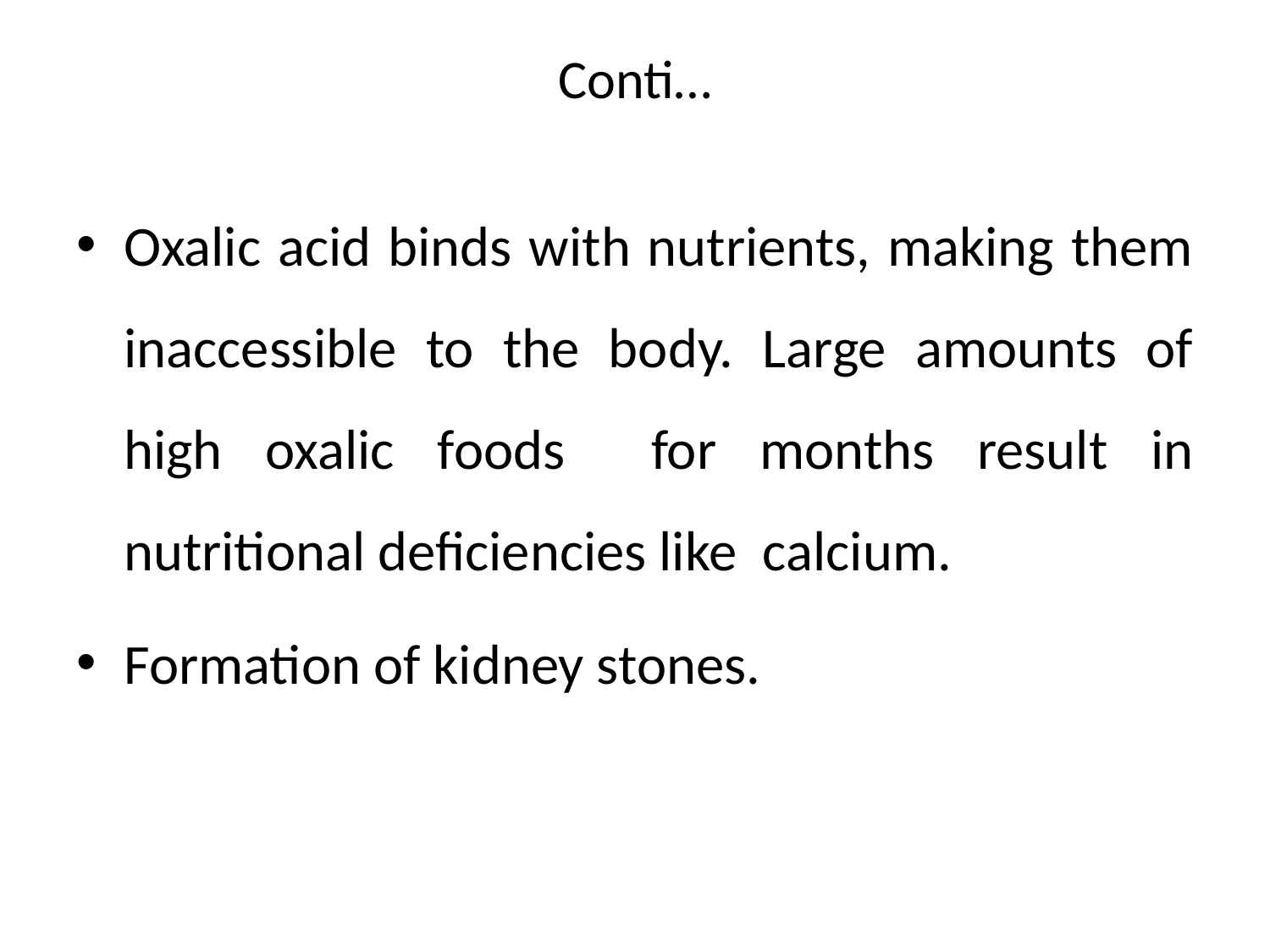

# Conti…
Oxalic acid binds with nutrients, making them inaccessible to the body. Large amounts of high oxalic foods  for months result in nutritional deficiencies like  calcium.
Formation of kidney stones.